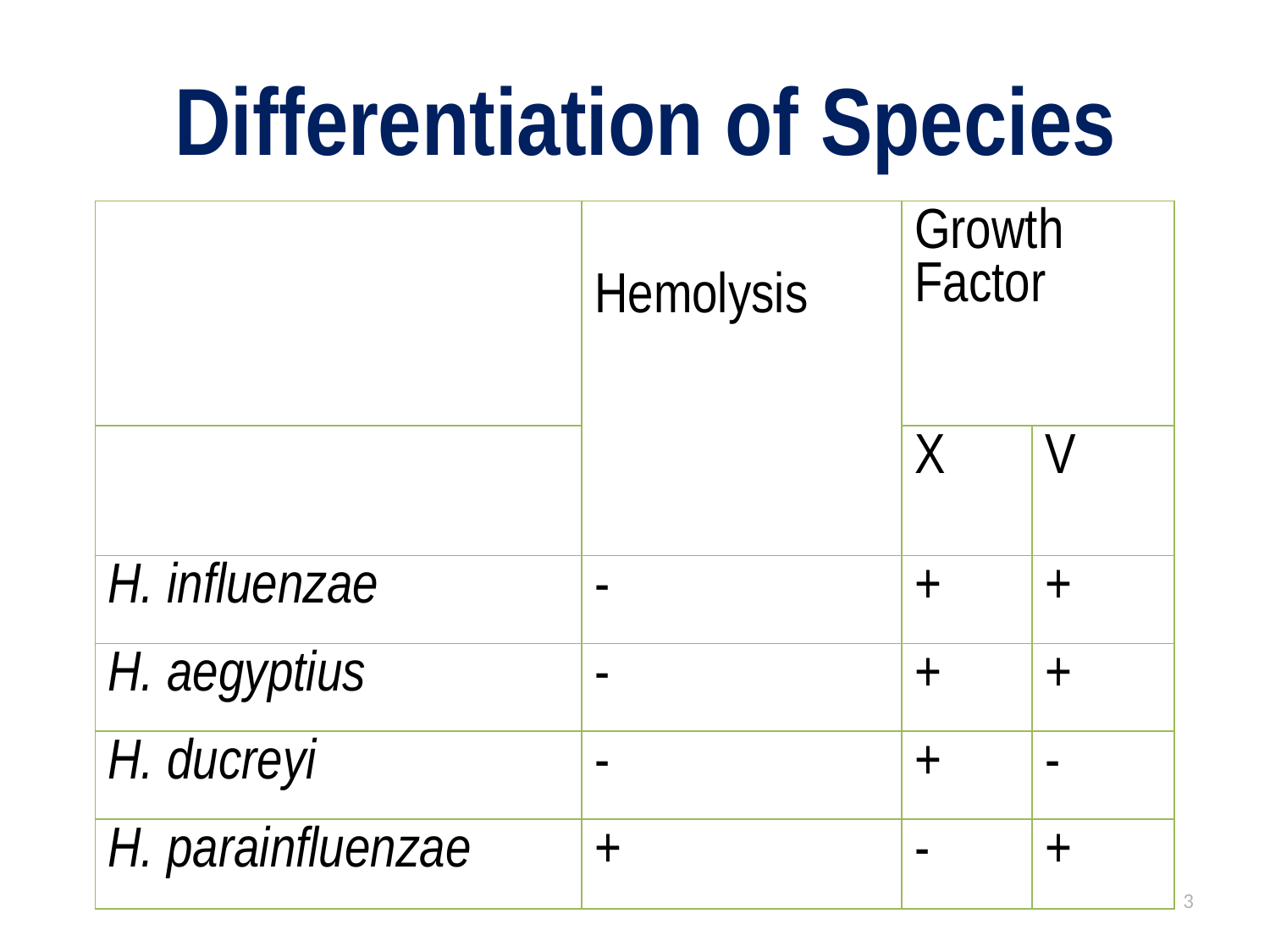

# Differentiation of Species
|  | Hemolysis | Growth Factor |  |
| --- | --- | --- | --- |
|  |  | X | V |
| H. influenzae | - | + | + |
| H. aegyptius | - | + | + |
| H. ducreyi | - | + | - |
| H. parainfluenzae | + | - | + |

3